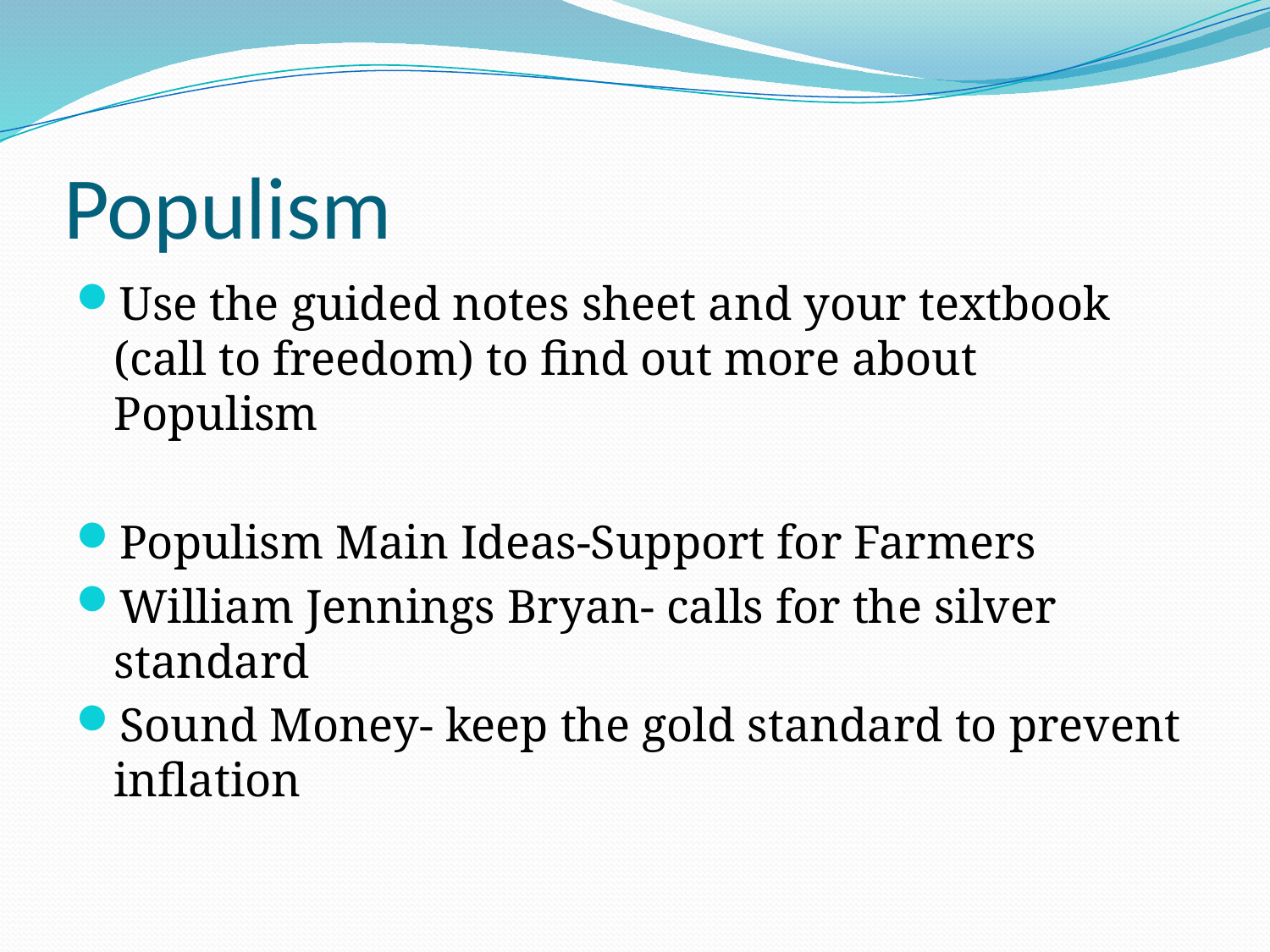

# Populism
Use the guided notes sheet and your textbook (call to freedom) to find out more about Populism

Populism Main Ideas-Support for Farmers
William Jennings Bryan- calls for the silver standard
Sound Money- keep the gold standard to prevent inflation